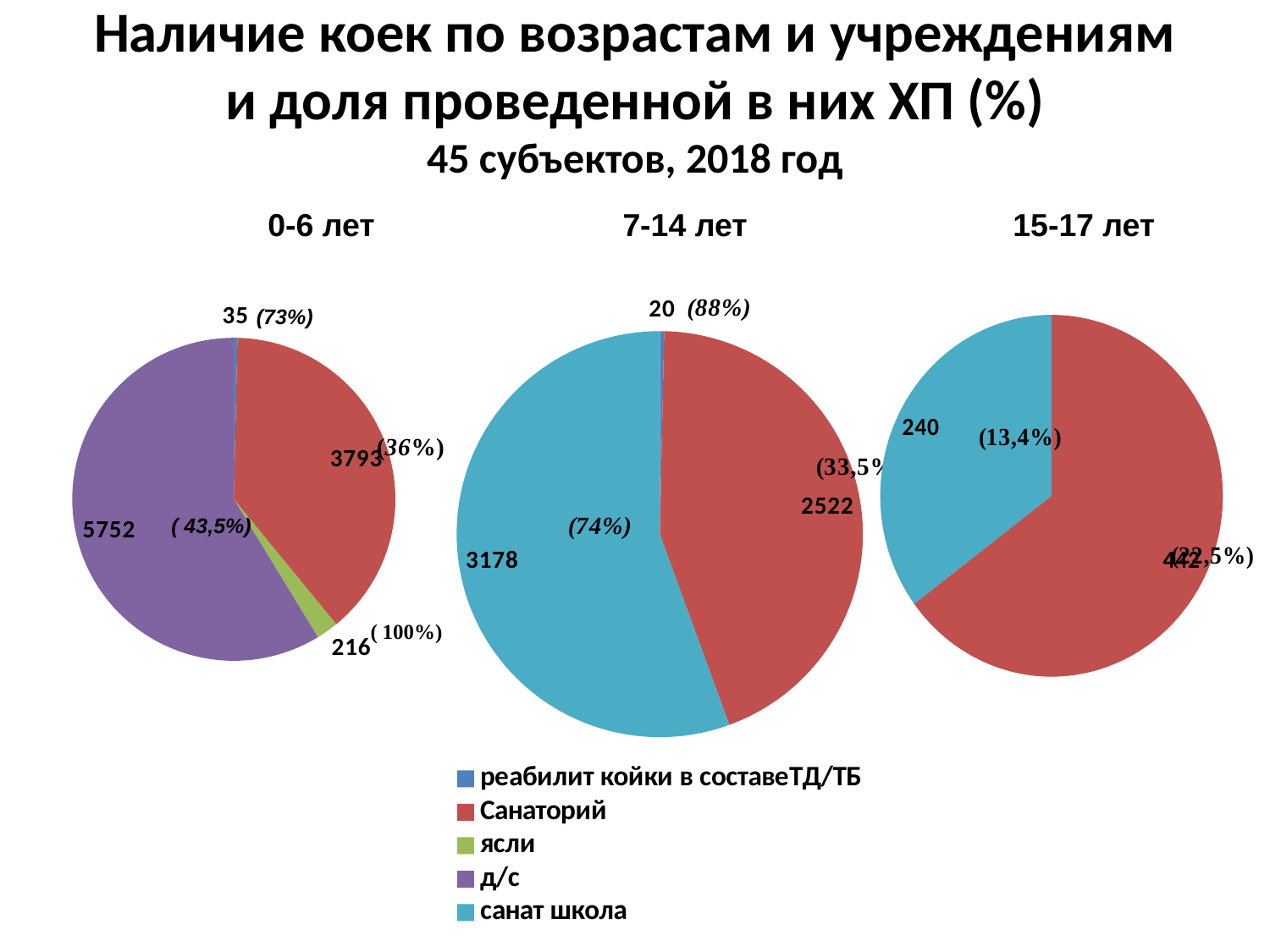

# Наличие коек по возрастам и учреждениям и доля проведенной в них ХП (%) 45 субъектов, 2018 год
           0-6 лет                            7-14 лет                              15-17 лет

### Chart

| Category |  |
|---|---|
| реабилит койки в составеТД/ТБ | 20.0 |
| Санаторий | 2522.0 |
| ясли | None |
| д/c | None |
| санат школа | 3178.0 |

### Chart

| Category |  |
|---|---|
| реабилит койки в составеТД/ТБ | 35.0 |
| Санаторий | 3793.0 |
| ясли | 216.0 |
| д/c | 5752.0 |
| санат школа | None |
 (73%)

### Chart

| Category |  |
|---|---|
| реабилит койки в составеТД/ТБ | None |
| Санаторий | 442.0 |
| ясли | None |
| д/c | None |
| санат школа | 240.0 |
( 43,5%)